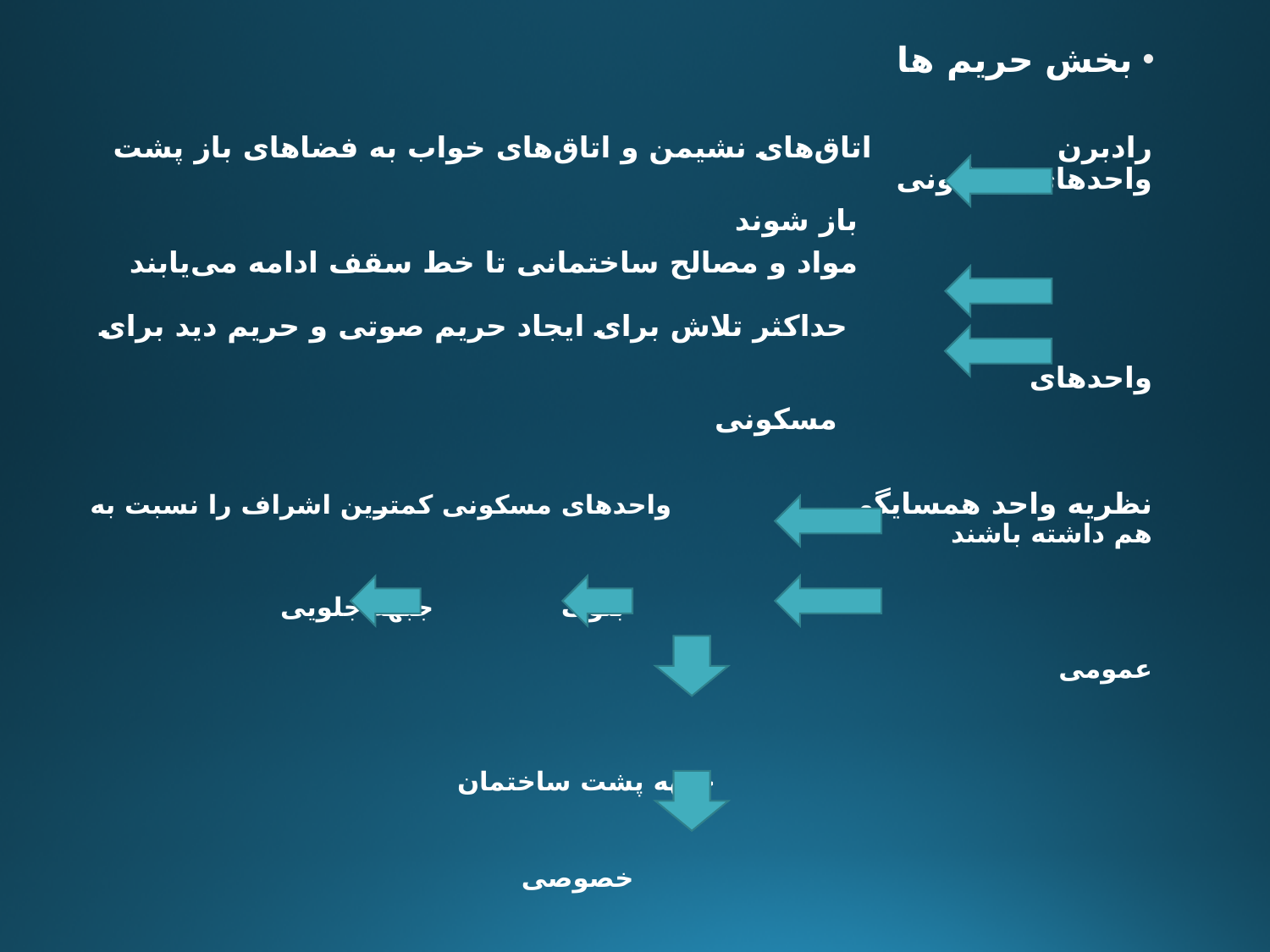

بخش حریم ها

رادبرن                   اتاق‌هاى نشيمن و اتاق‌هاى خواب به فضاهاى باز پشت واحدهاى مسکونى
                             باز شوند
                             مواد و مصالح ساختمانى تا خط سقف ادامه مى‌يابند
                              حداکثر تلاش برای ایجاد حریم صوتی و حریم دید برای  واحدهای
                               مسکونی

نظریه واحد همسایگی                 واحدهای مسکونی کمترین اشراف را نسبت به  هم داشته باشند
                                                          بلوک              جبهه جلویی             عمومی

                                                جبهه پشت ساختمان

                                                         خصوصی